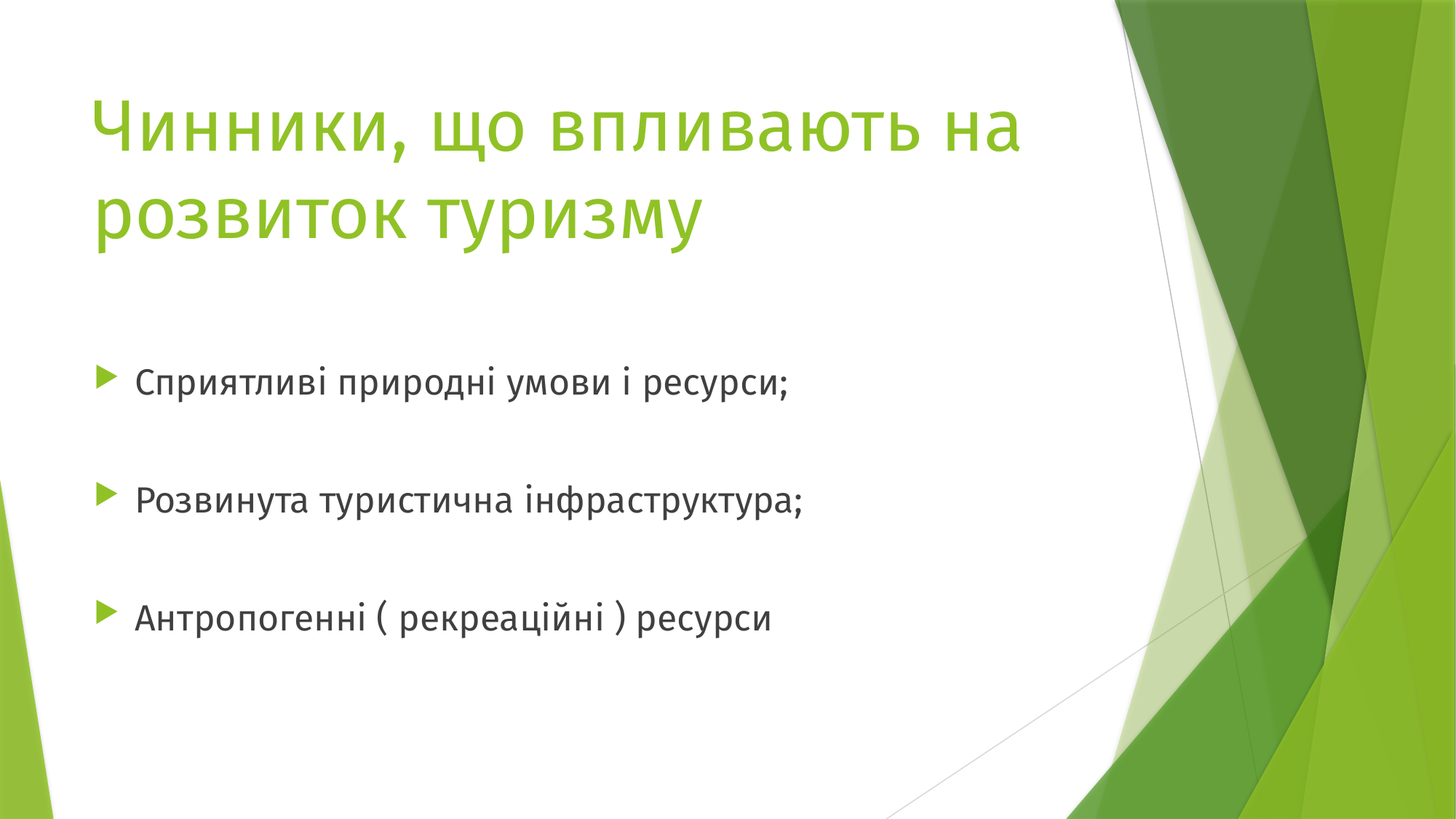

# Чинники, що впливають на розвиток туризму
Сприятливі природні умови і ресурси;

Розвинута туристична інфраструктура;

Антропогенні ( рекреаційні ) ресурси